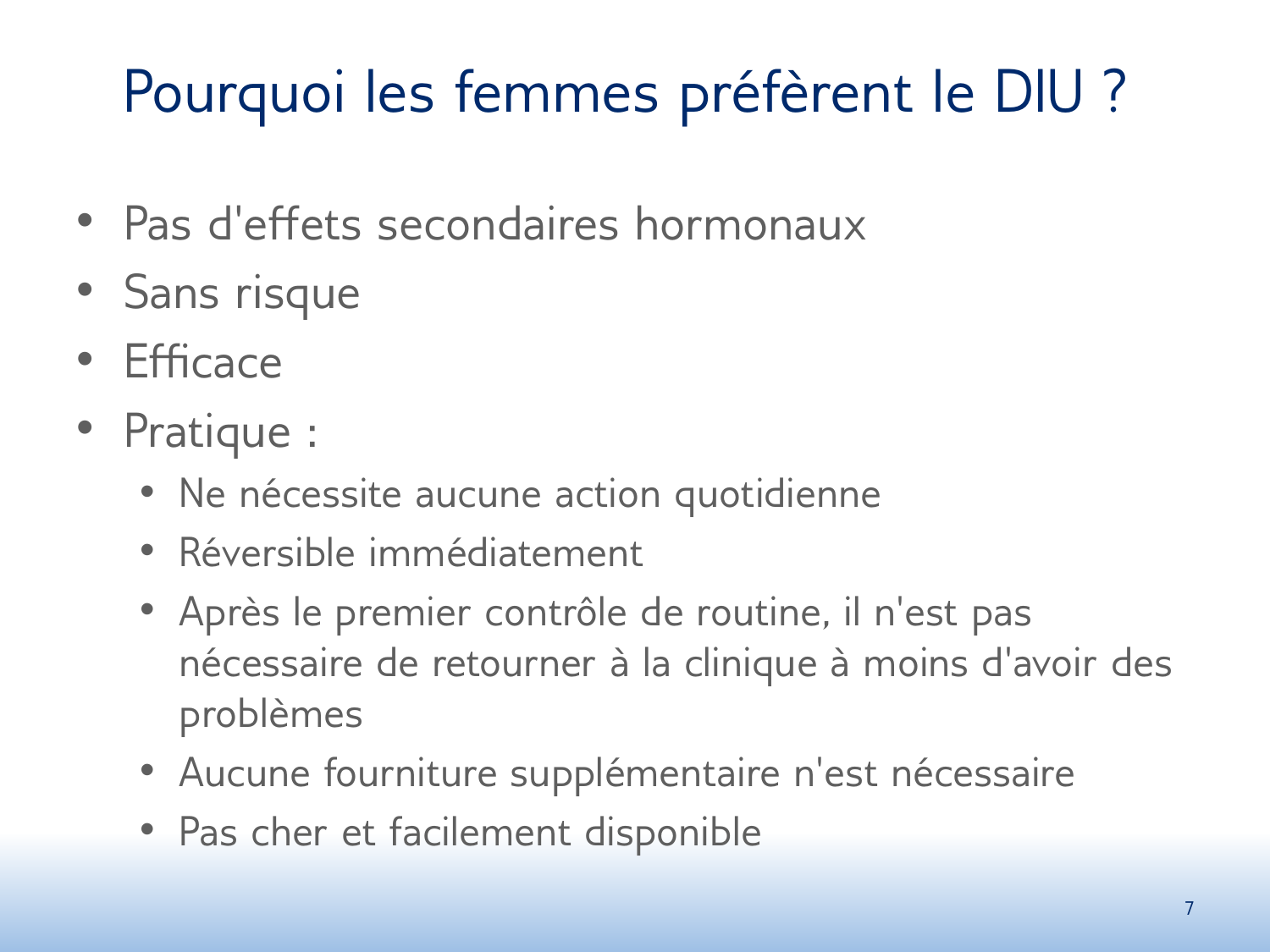

# Pourquoi les femmes préfèrent le DIU ?
Pas d'effets secondaires hormonaux
Sans risque
Efficace
Pratique :
Ne nécessite aucune action quotidienne
Réversible immédiatement
Après le premier contrôle de routine, il n'est pas nécessaire de retourner à la clinique à moins d'avoir des problèmes
Aucune fourniture supplémentaire n'est nécessaire
Pas cher et facilement disponible
7